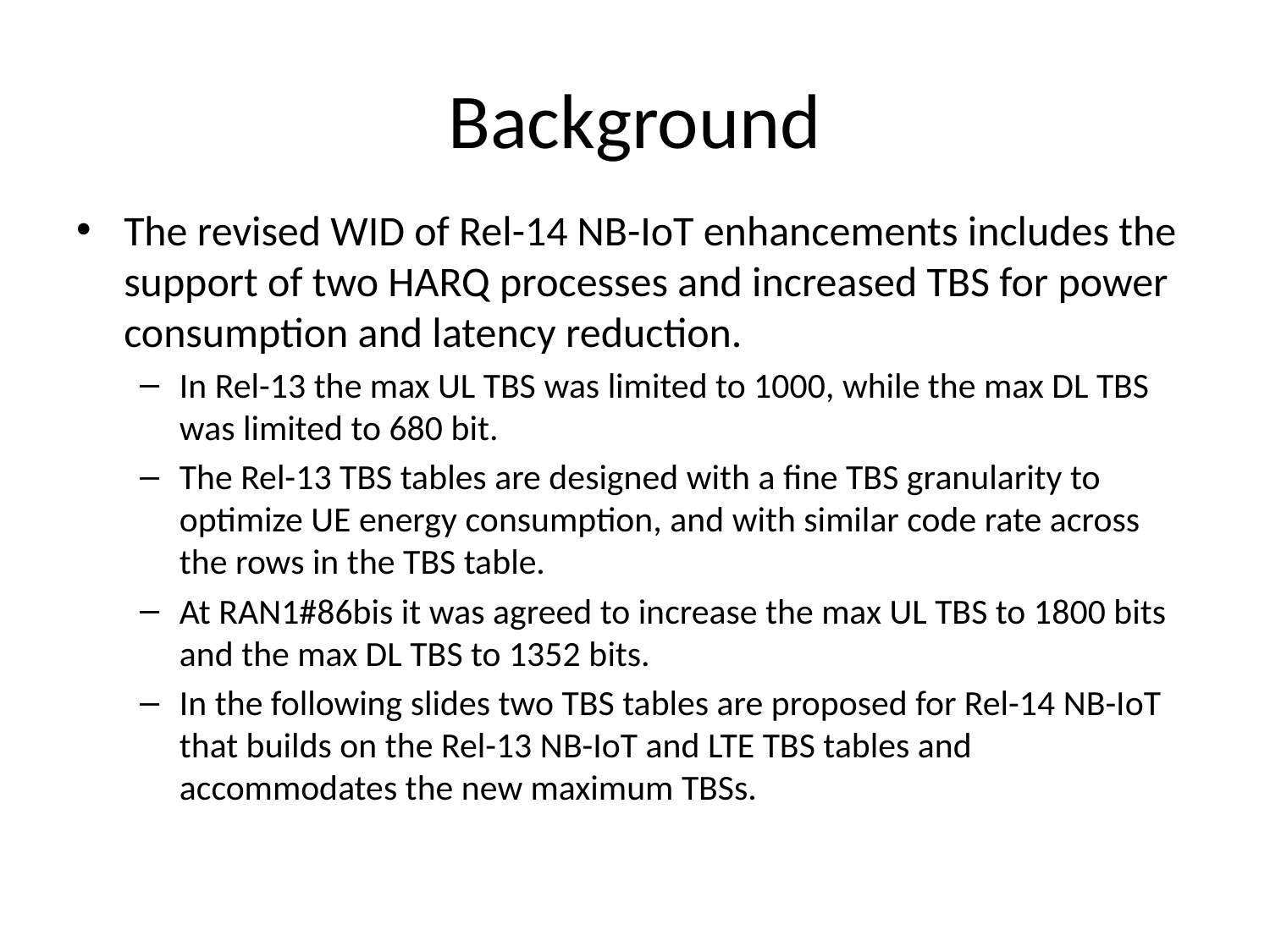

# Background
The revised WID of Rel-14 NB-IoT enhancements includes the support of two HARQ processes and increased TBS for power consumption and latency reduction.
In Rel-13 the max UL TBS was limited to 1000, while the max DL TBS was limited to 680 bit.
The Rel-13 TBS tables are designed with a fine TBS granularity to optimize UE energy consumption, and with similar code rate across the rows in the TBS table.
At RAN1#86bis it was agreed to increase the max UL TBS to 1800 bits and the max DL TBS to 1352 bits.
In the following slides two TBS tables are proposed for Rel-14 NB-IoT that builds on the Rel-13 NB-IoT and LTE TBS tables and accommodates the new maximum TBSs.